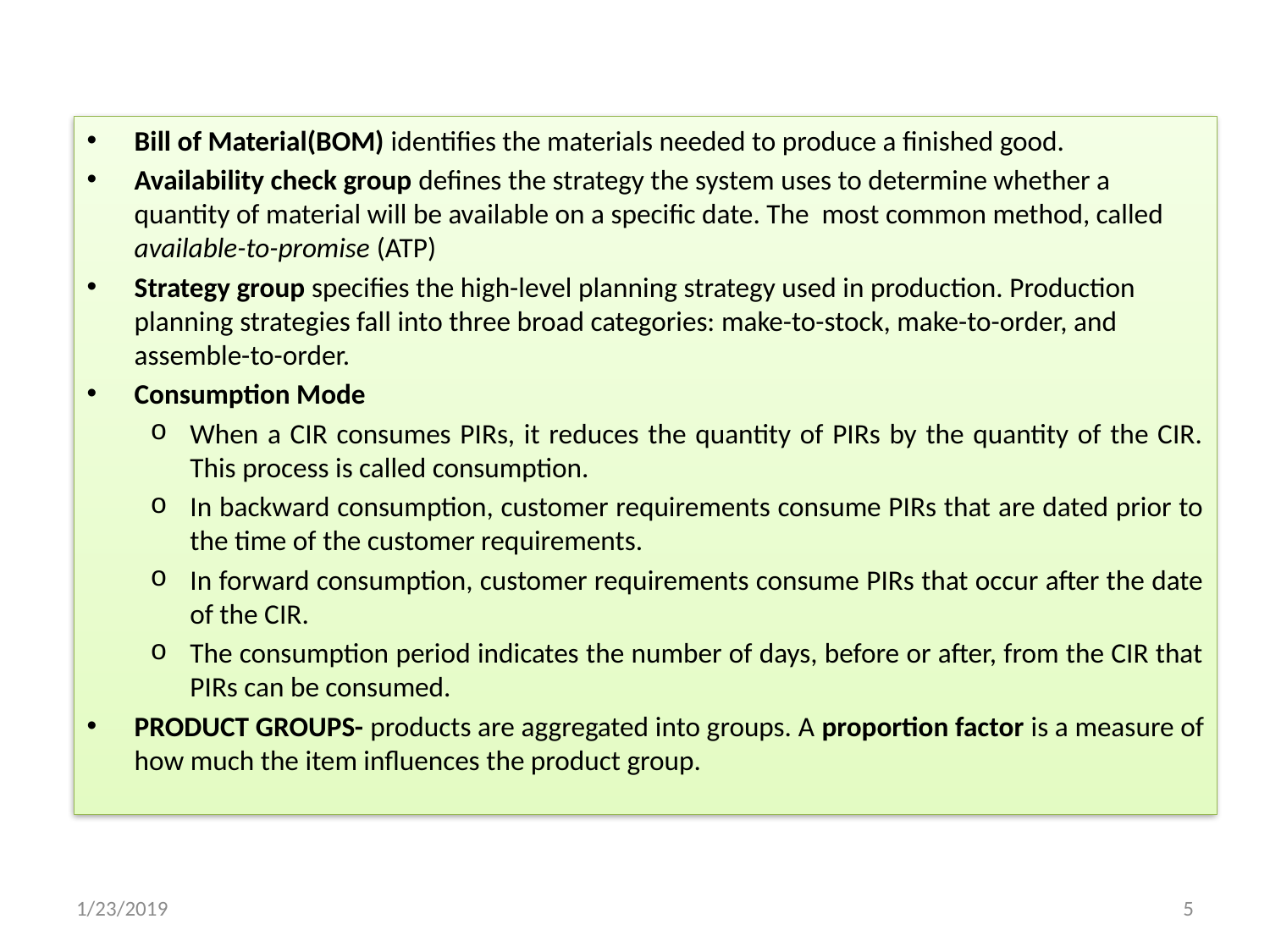

Bill of Material(BOM) identifies the materials needed to produce a finished good.
Availability check group defines the strategy the system uses to determine whether a quantity of material will be available on a specific date. The  most common method, called available-to-promise (ATP)
Strategy group specifies the high-level planning strategy used in production. Production planning strategies fall into three broad categories: make-to-stock, make-to-order, and assemble-to-order.
Consumption Mode
When a CIR consumes PIRs, it reduces the quantity of PIRs by the quantity of the CIR. This process is called consumption.
In backward consumption, customer requirements consume PIRs that are dated prior to the time of the customer requirements.
In forward consumption, customer requirements consume PIRs that occur after the date of the CIR.
The consumption period indicates the number of days, before or after, from the CIR that PIRs can be consumed.
PRODUCT GROUPS- products are aggregated into groups. A proportion factor is a measure of how much the item influences the product group.
1/23/2019
5